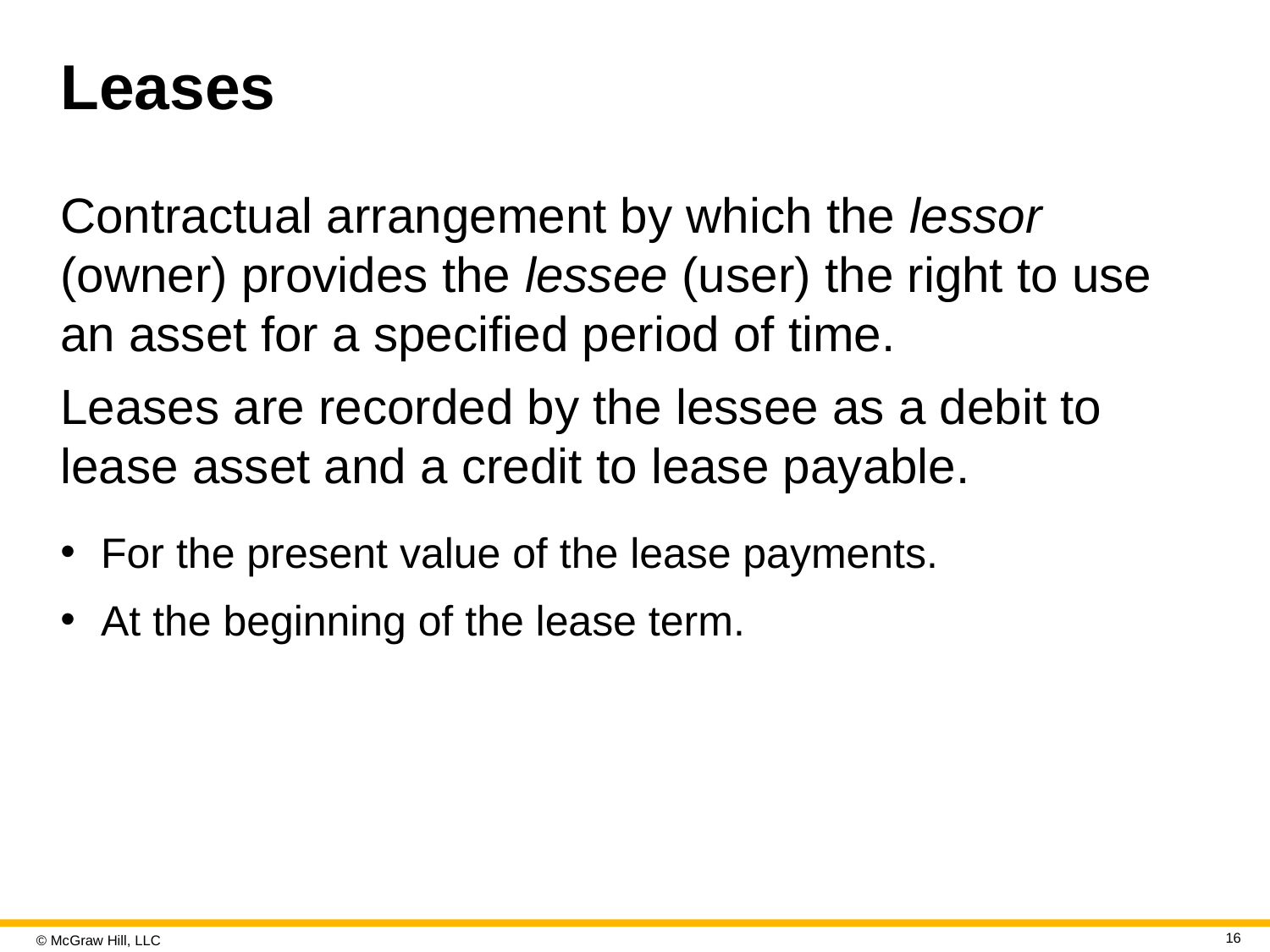

# Leases
Contractual arrangement by which the lessor (owner) provides the lessee (user) the right to use an asset for a specified period of time.
Leases are recorded by the lessee as a debit to lease asset and a credit to lease payable.
For the present value of the lease payments.
At the beginning of the lease term.
16